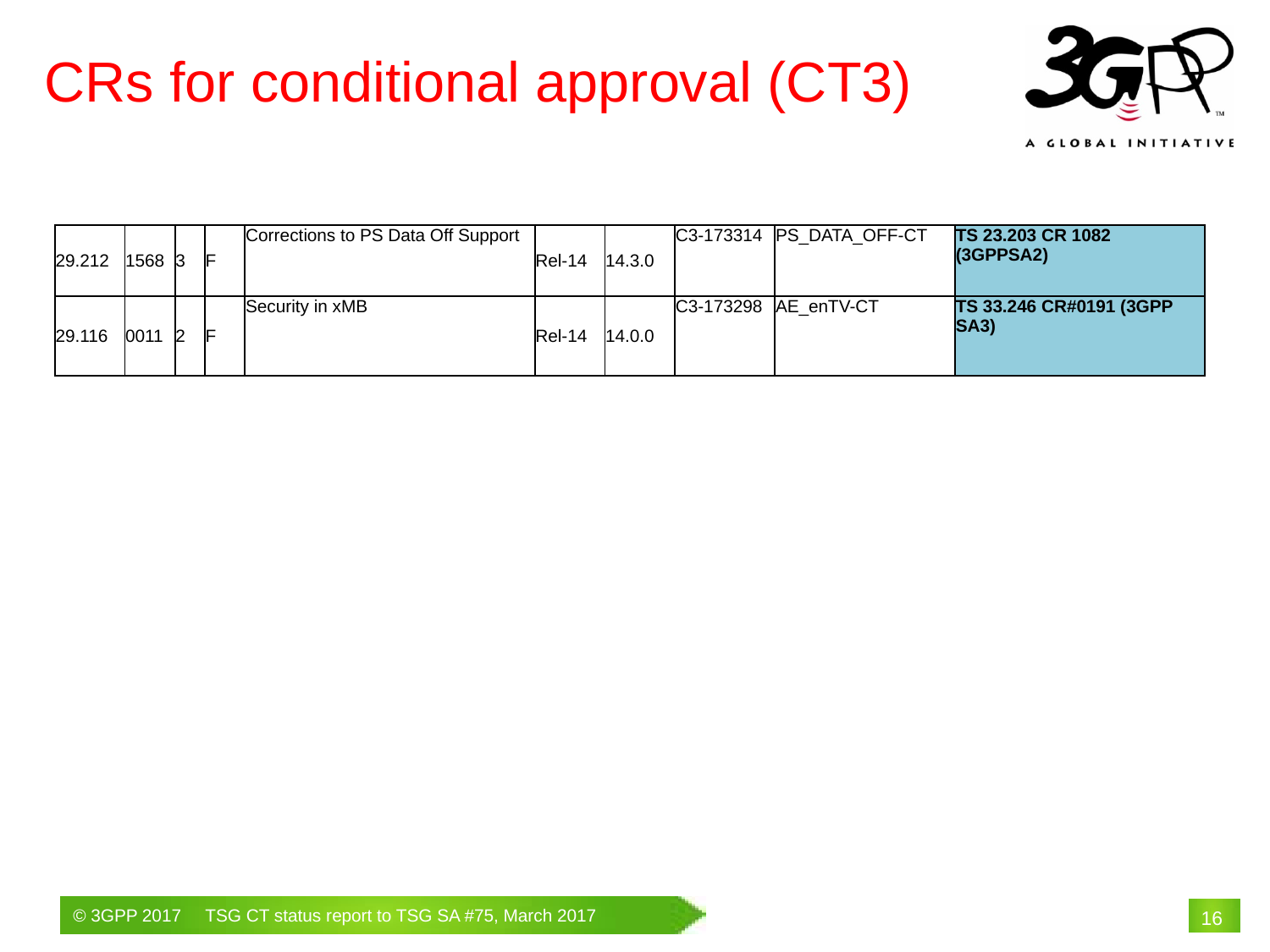

CRs for conditional approval (CT3)

| 29.212 | 1568 | 3 | F | Corrections to PS Data Off Support | Rel-14 | 14.3.0 | C3-173314 | PS\_DATA\_OFF-CT | TS 23.203 CR 1082 (3GPPSA2) |
| --- | --- | --- | --- | --- | --- | --- | --- | --- | --- |
| 29.116 | 0011 | 2 | F | Security in xMB | Rel-14 | 14.0.0 | C3-173298 | AE\_enTV-CT | TS 33.246 CR#0191 (3GPP SA3) |
# 16